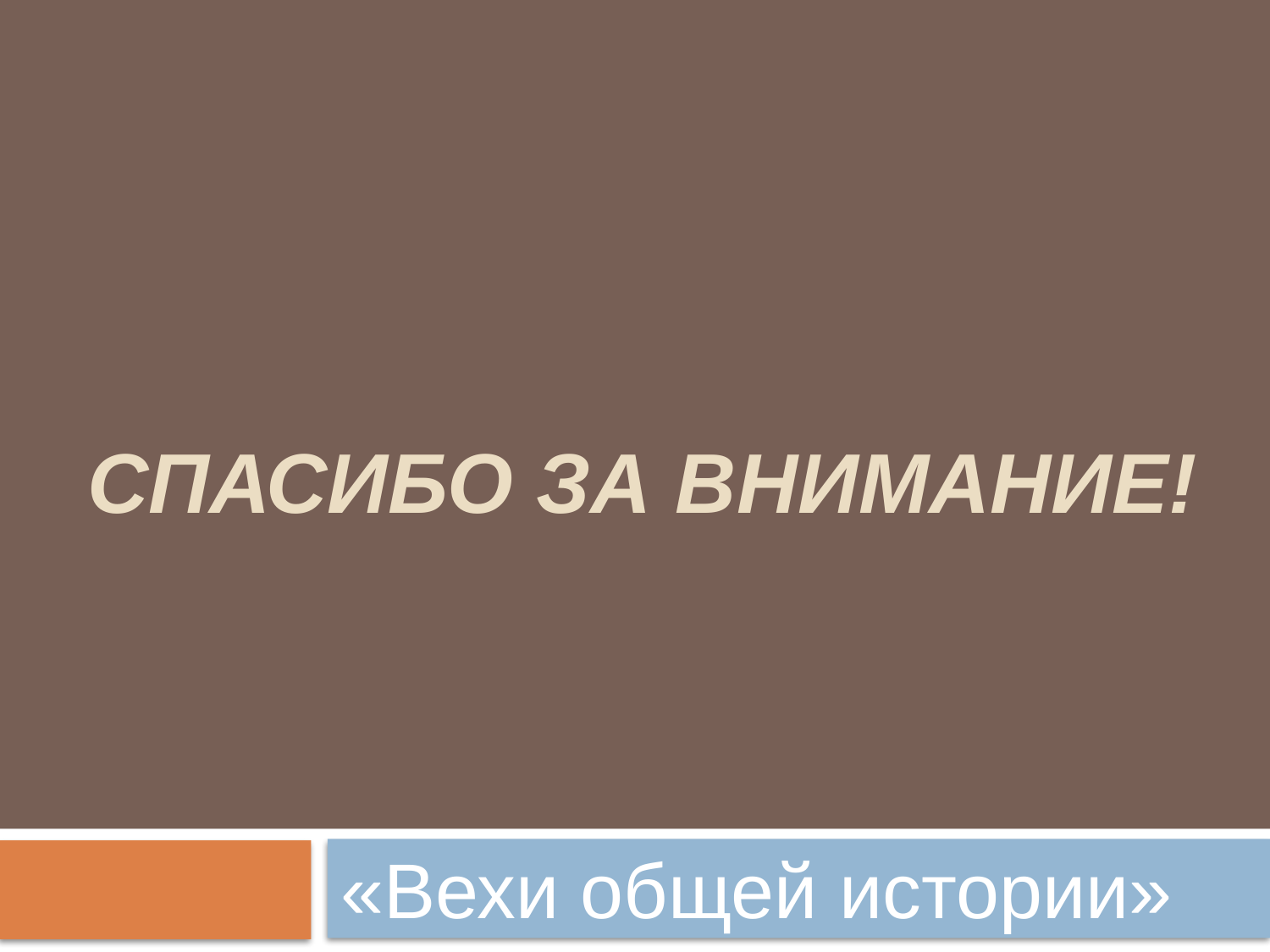

# Спасибо за внимание!
«Вехи общей истории»